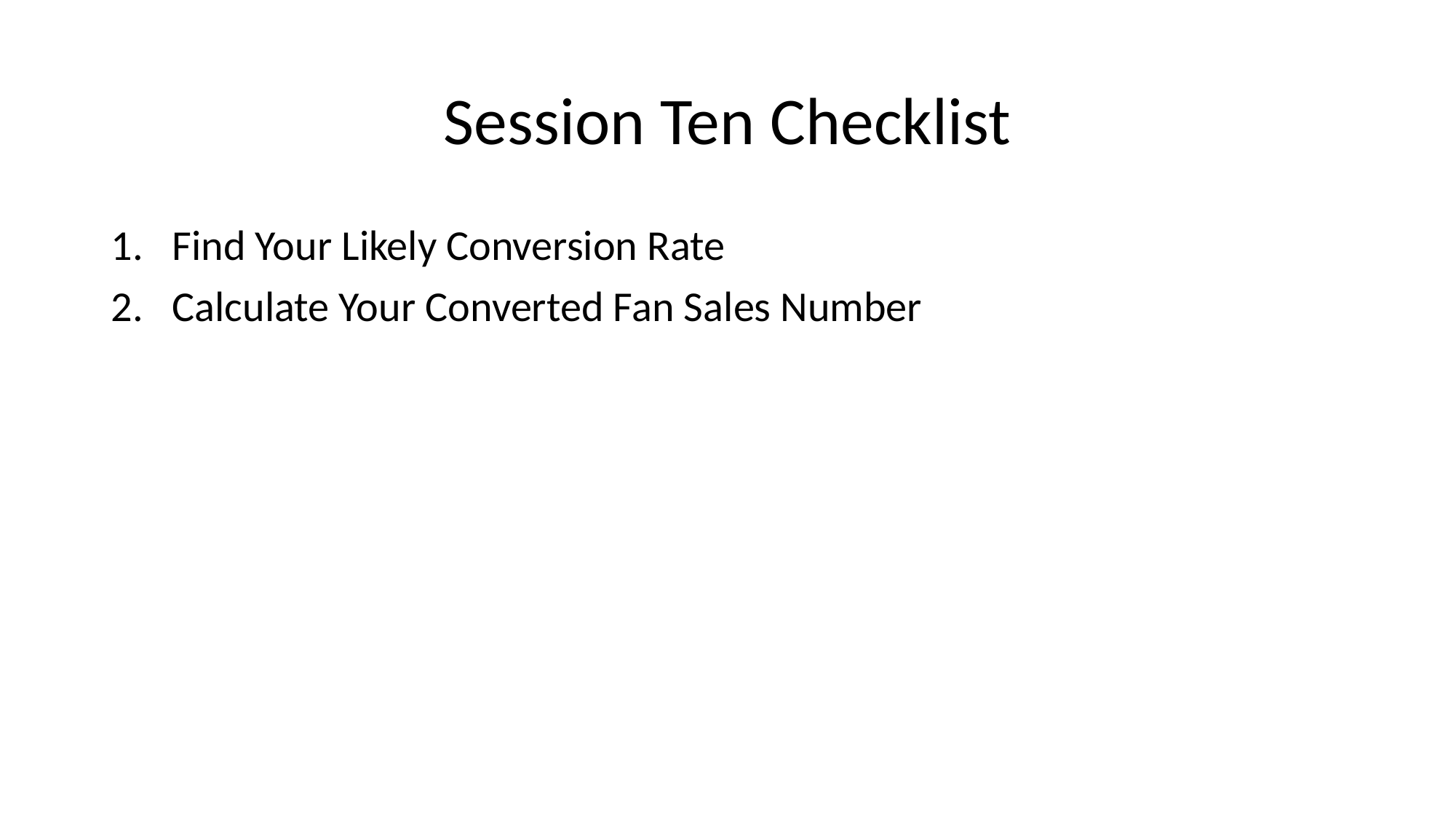

# Session Ten Checklist
Find Your Likely Conversion Rate
Calculate Your Converted Fan Sales Number